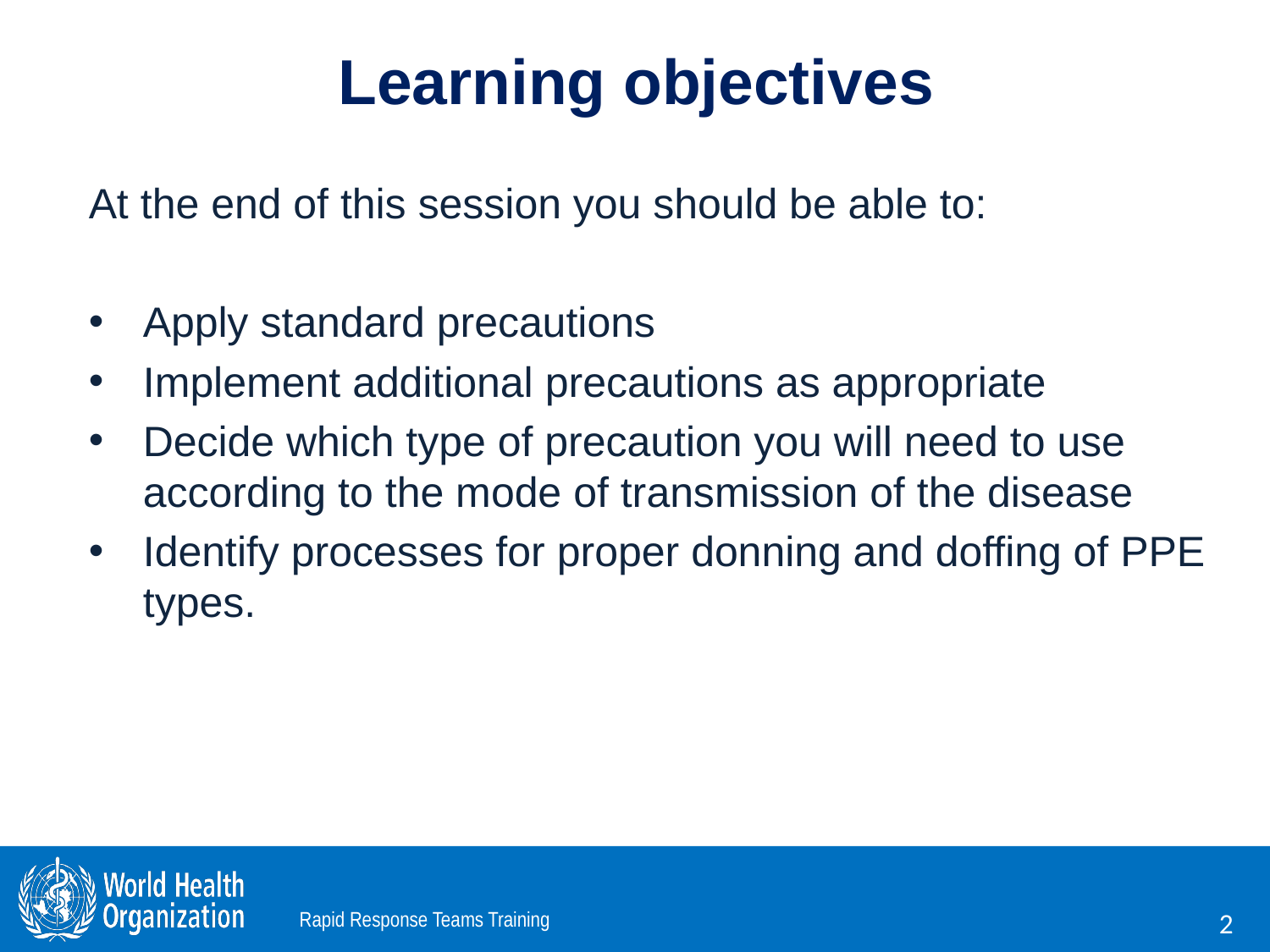

# Learning objectives
At the end of this session you should be able to:

Apply standard precautions
Implement additional precautions as appropriate
Decide which type of precaution you will need to use according to the mode of transmission of the disease
Identify processes for proper donning and doffing of PPE types.